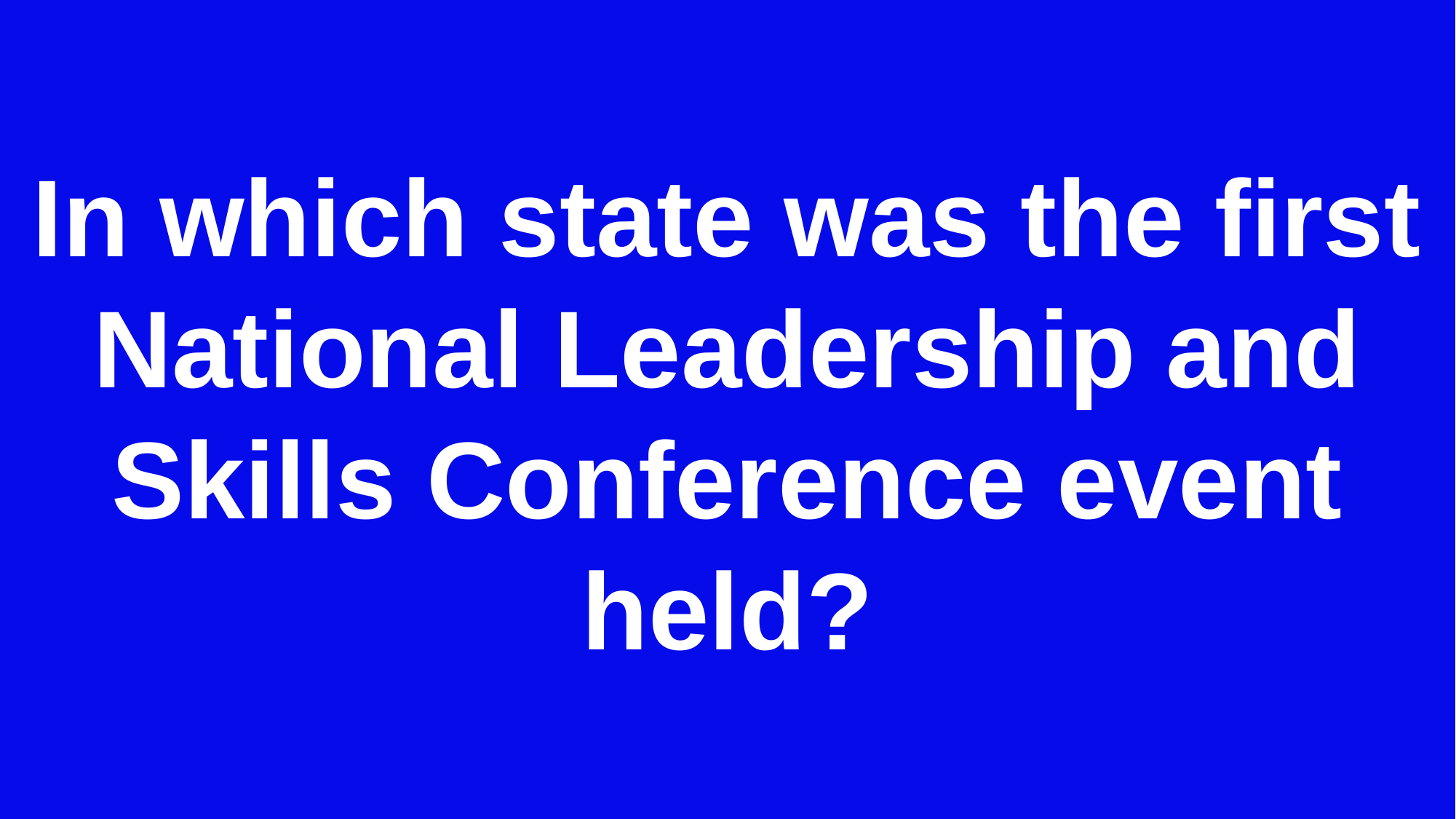

In which state was the first National Leadership and Skills Conference event held?